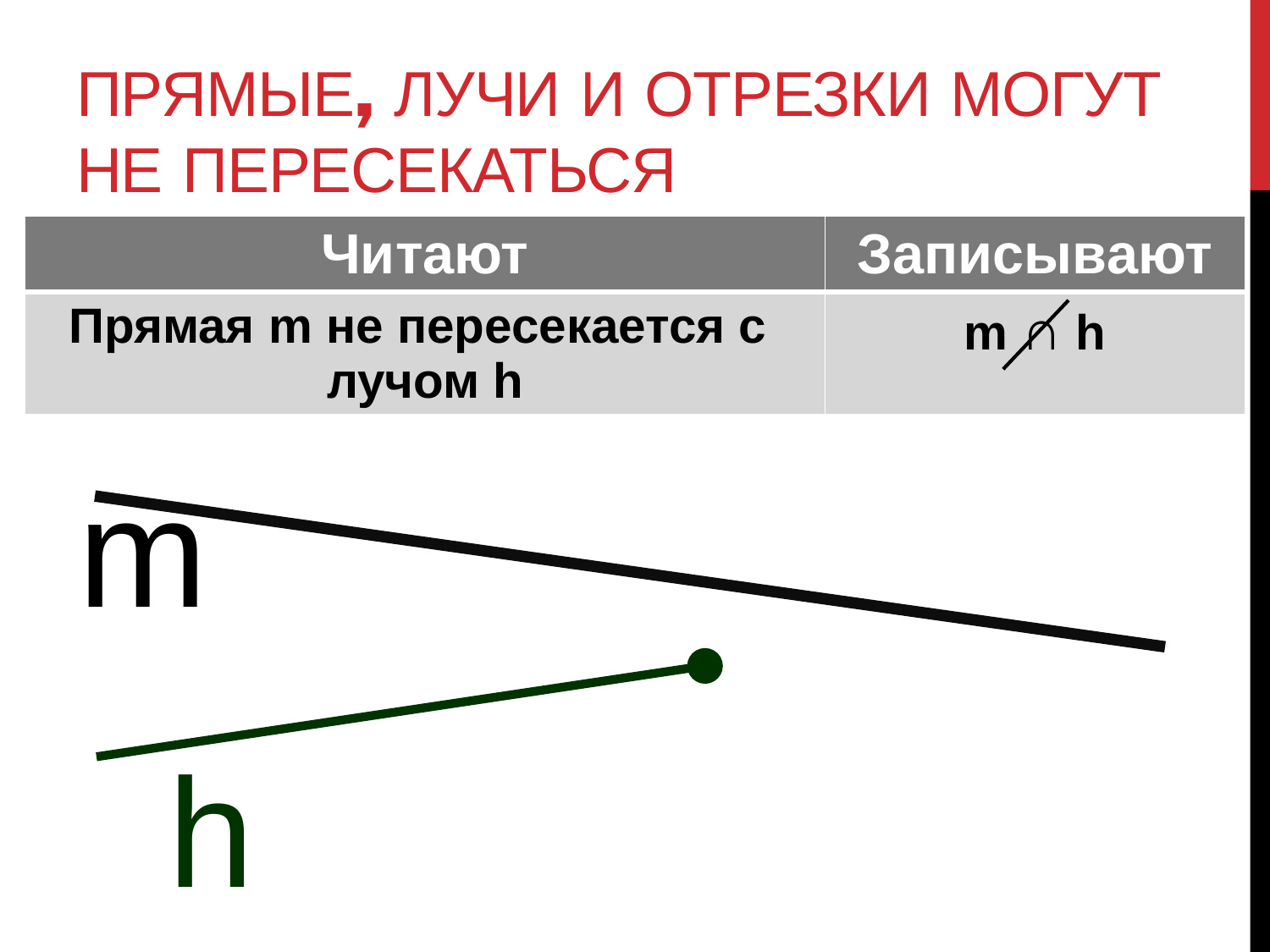

# Прямые, лучи и отрезки могут не пересекаться
| Читают | Записывают |
| --- | --- |
| Прямая m не пересекается с лучом h | m ∩ h |
m

h